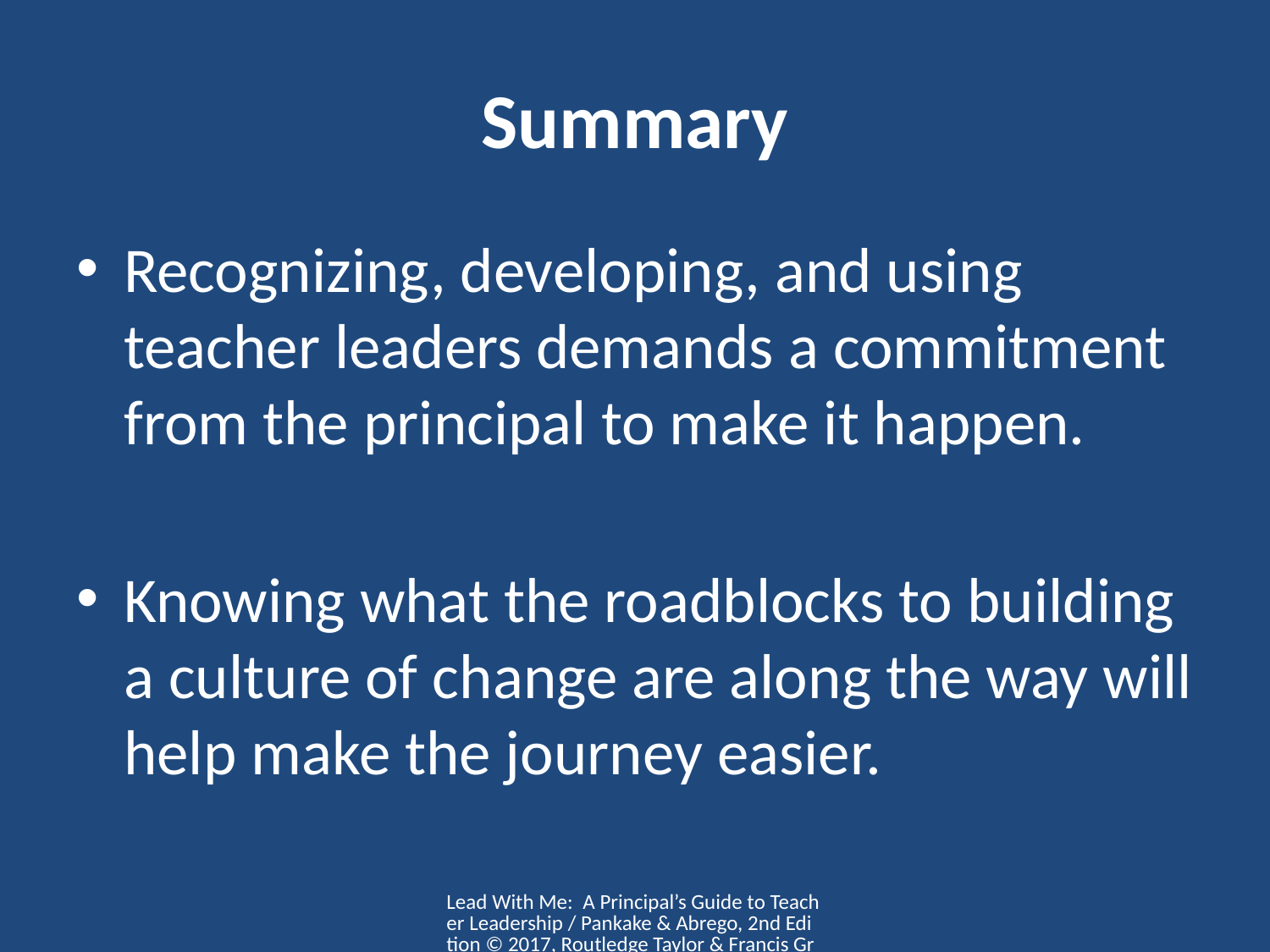

# Summary
Recognizing, developing, and using teacher leaders demands a commitment from the principal to make it happen.

Knowing what the roadblocks to building a culture of change are along the way will help make the journey easier.
Lead With Me:  A Principal’s Guide to Teacher Leadership / Pankake & Abrego, 2nd Edition © 2017, Routledge Taylor & Francis Group